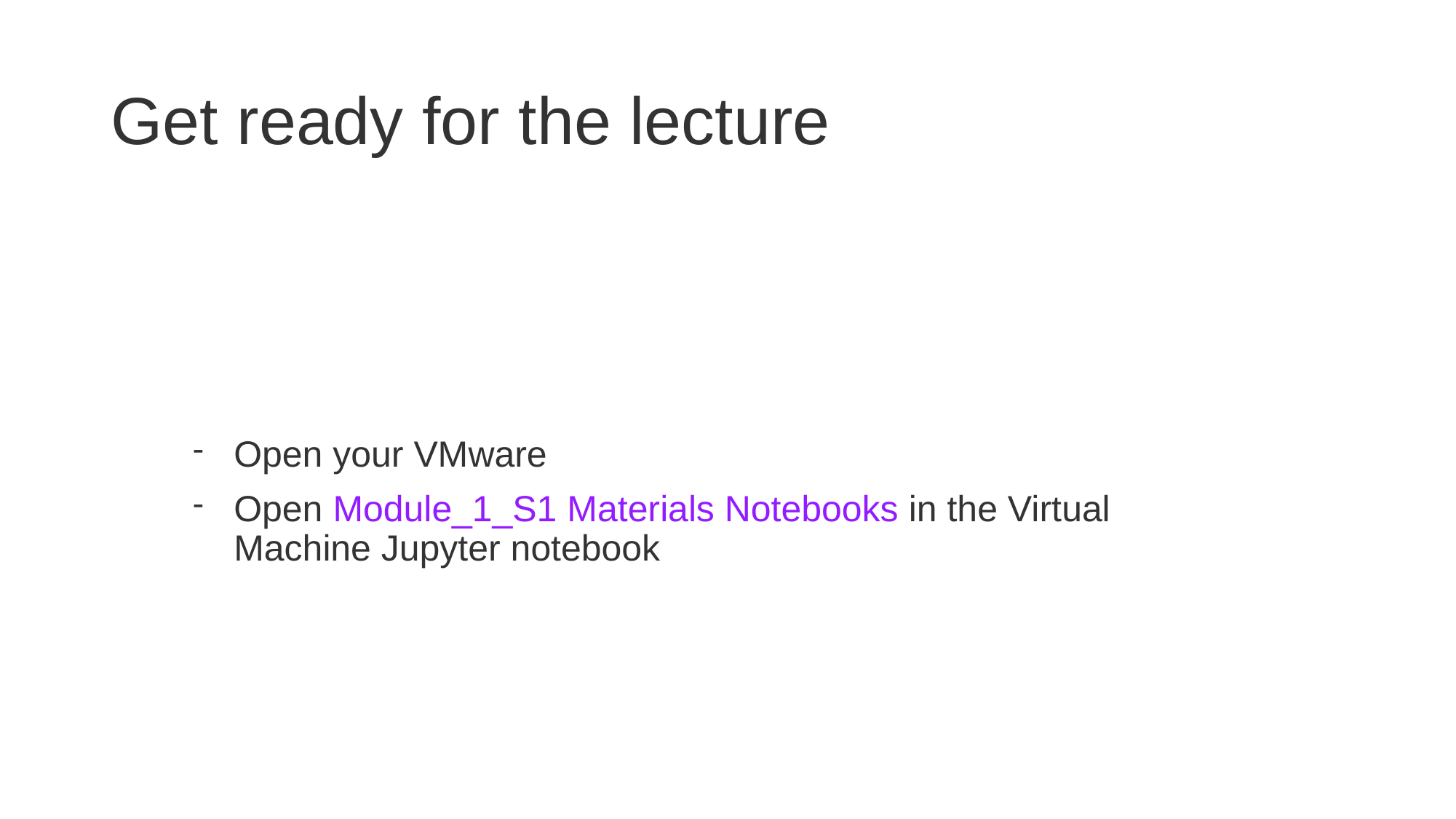

# Get ready for the lecture
Open your VMware
Open Module_1_S1 Materials Notebooks in the Virtual Machine Jupyter notebook